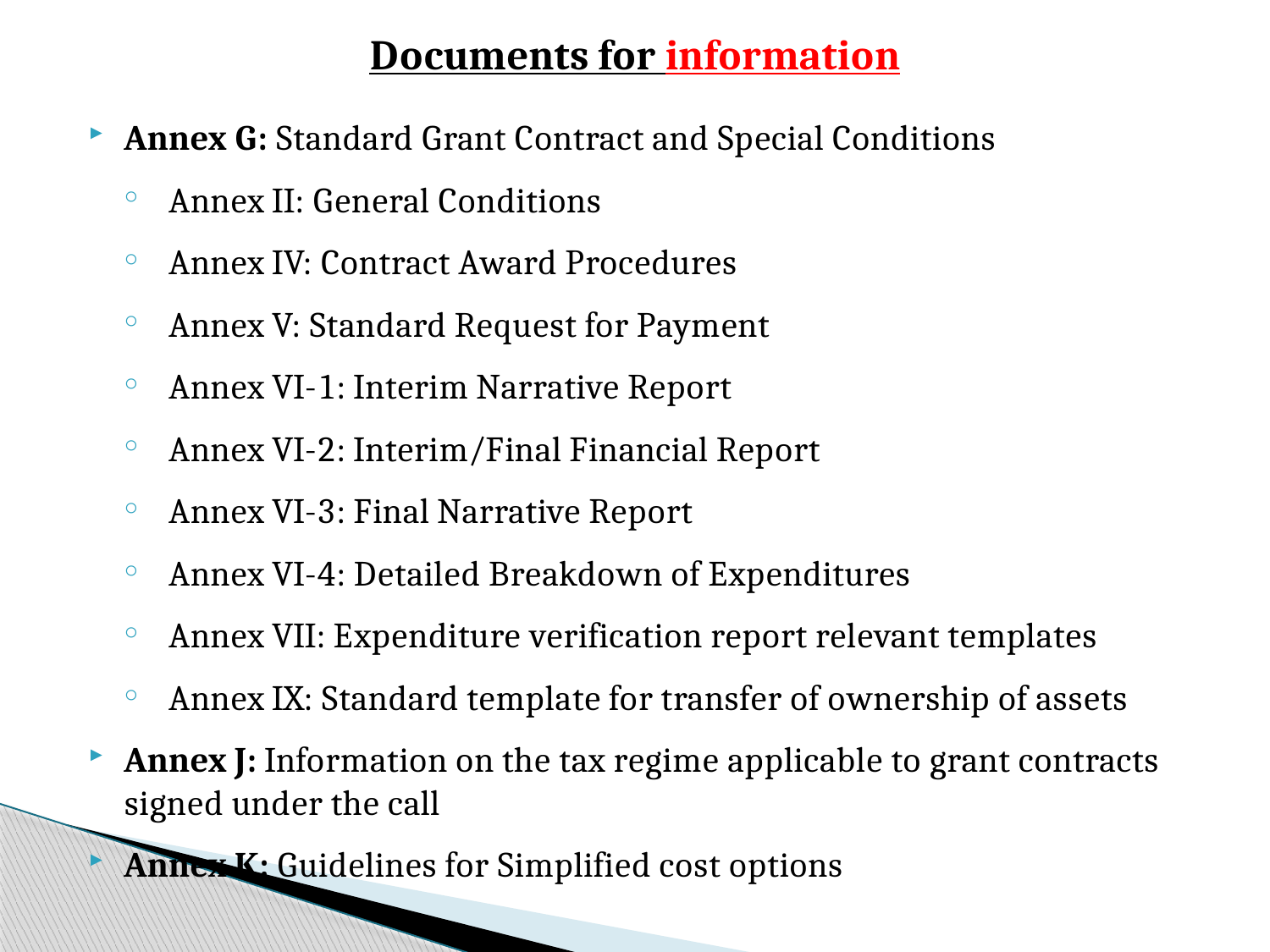

# Documents for information
Annex G: Standard Grant Contract and Special Conditions
Annex II: General Conditions
Annex IV: Contract Award Procedures
Annex V: Standard Request for Payment
Annex VI-1: Interim Narrative Report
Annex VI-2: Interim/Final Financial Report
Annex VI-3: Final Narrative Report
Annex VI-4: Detailed Breakdown of Expenditures
Annex VII: Expenditure verification report relevant templates
Annex IX: Standard template for transfer of ownership of assets
Annex J: Information on the tax regime applicable to grant contracts signed under the call
Annex K: Guidelines for Simplified cost options